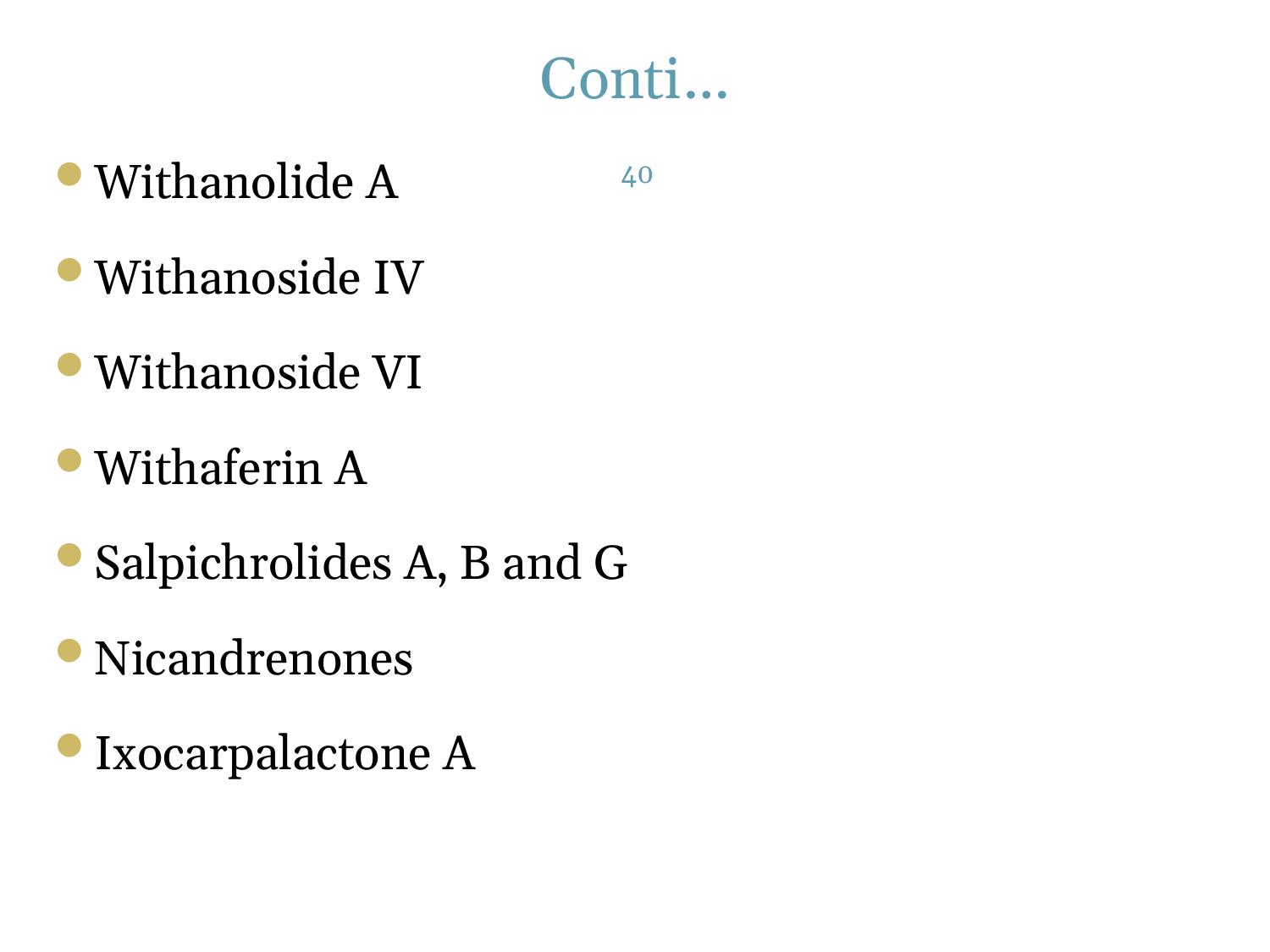

# Conti…
Withanolide A
Withanoside IV
Withanoside VI
Withaferin A
Salpichrolides A, B and G
Nicandrenones
Ixocarpalactone A
40